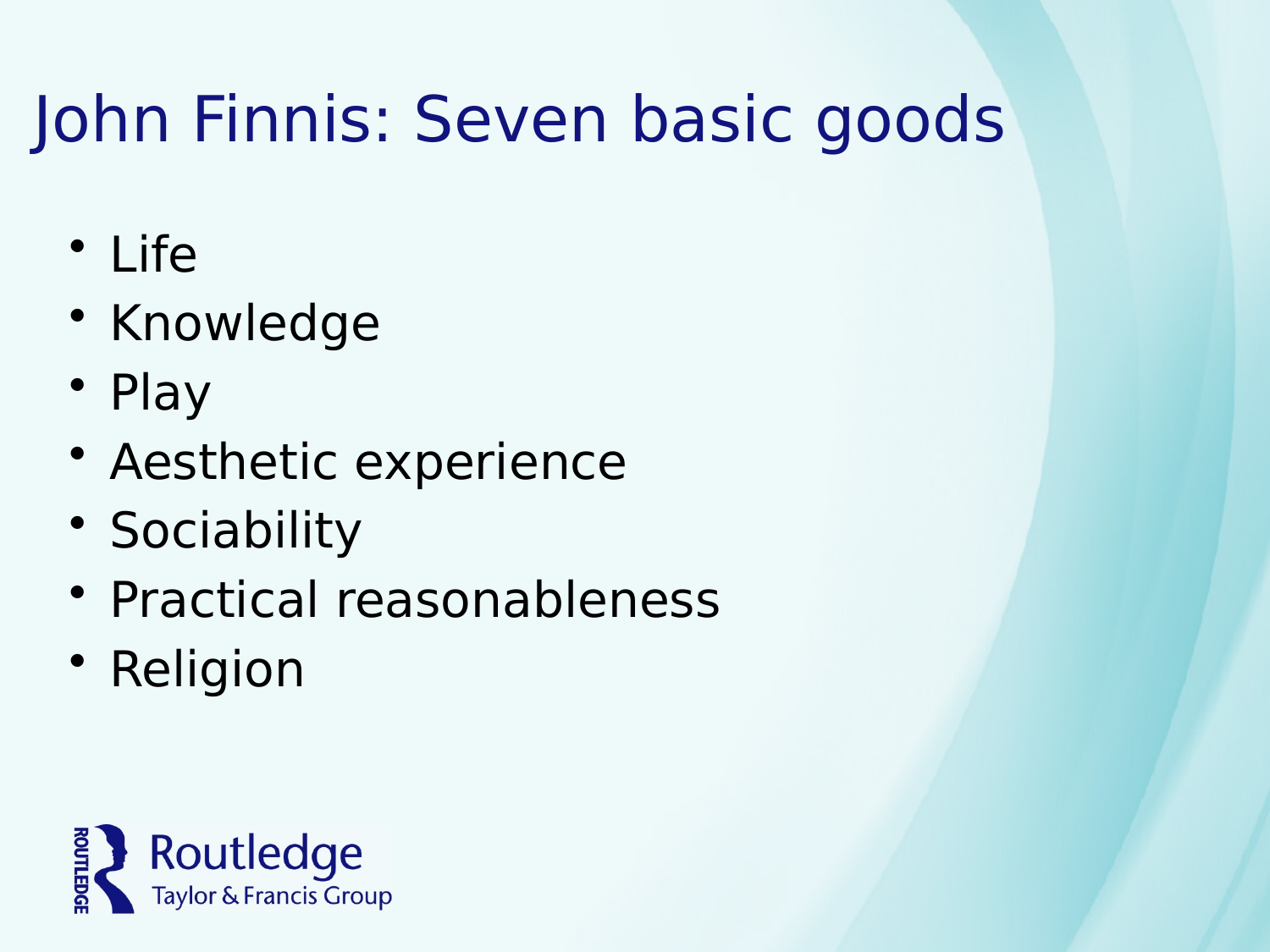

# John Finnis: Seven basic goods
Life
Knowledge
Play
Aesthetic experience
Sociability
Practical reasonableness
Religion